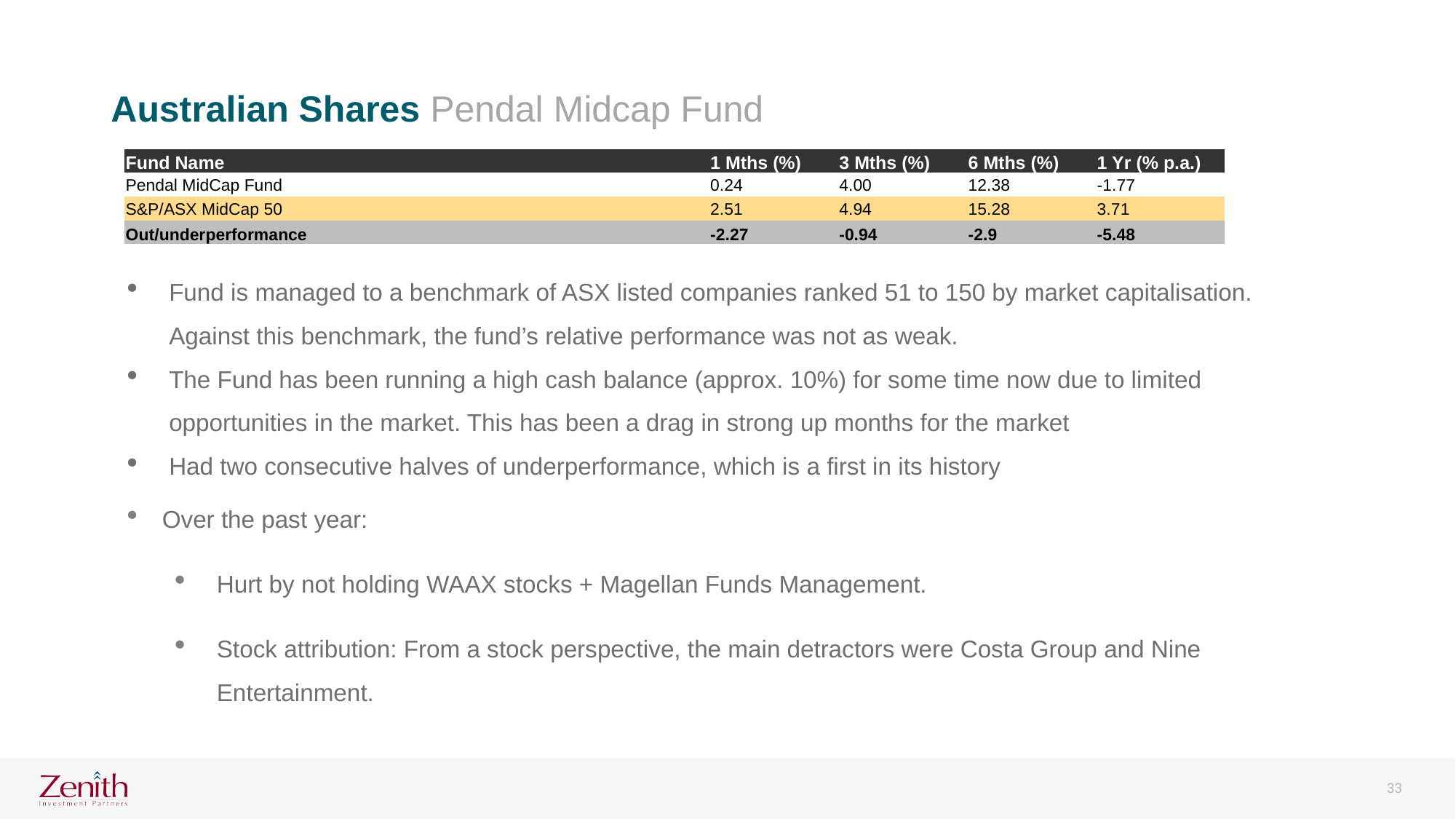

Australian Shares Pendal Midcap Fund

| Fund Name | 1 Mths (%) | 3 Mths (%) | 6 Mths (%) | 1 Yr (% p.a.) |
| --- | --- | --- | --- | --- |
| Pendal MidCap Fund | 0.24 | 4.00 | 12.38 | -1.77 |
| S&P/ASX MidCap 50 | 2.51 | 4.94 | 15.28 | 3.71 |
| Out/underperformance | -2.27 | -0.94 | -2.9 | -5.48 |
Fund is managed to a benchmark of ASX listed companies ranked 51 to 150 by market capitalisation. Against this benchmark, the fund’s relative performance was not as weak.
The Fund has been running a high cash balance (approx. 10%) for some time now due to limited opportunities in the market. This has been a drag in strong up months for the market
Had two consecutive halves of underperformance, which is a first in its history
Over the past year:
Hurt by not holding WAAX stocks + Magellan Funds Management.
Stock attribution: From a stock perspective, the main detractors were Costa Group and Nine Entertainment.